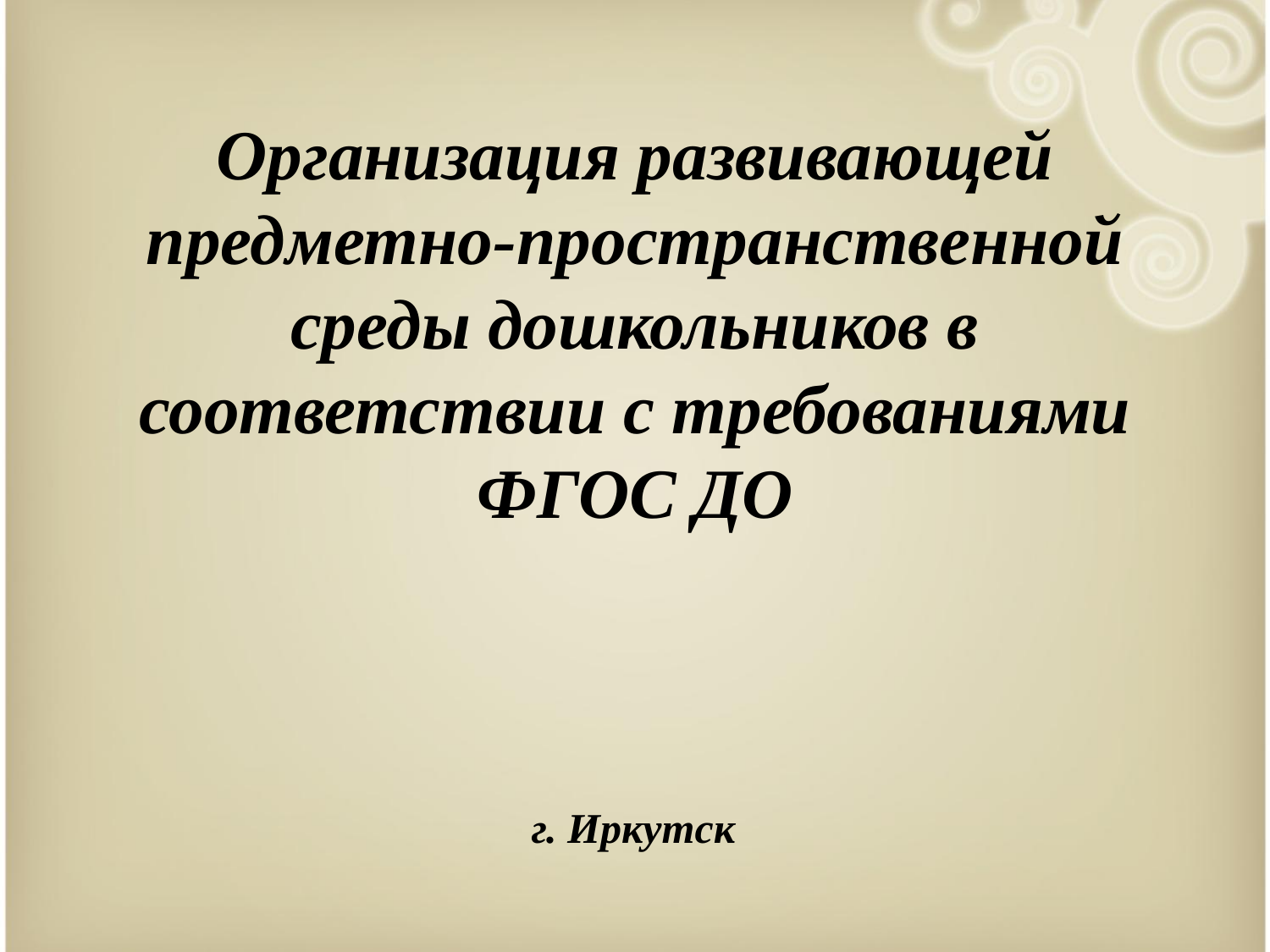

# Организация развивающей предметно-пространственной среды дошкольников в соответствии с требованиями ФГОС ДО

		       г. Иркутск